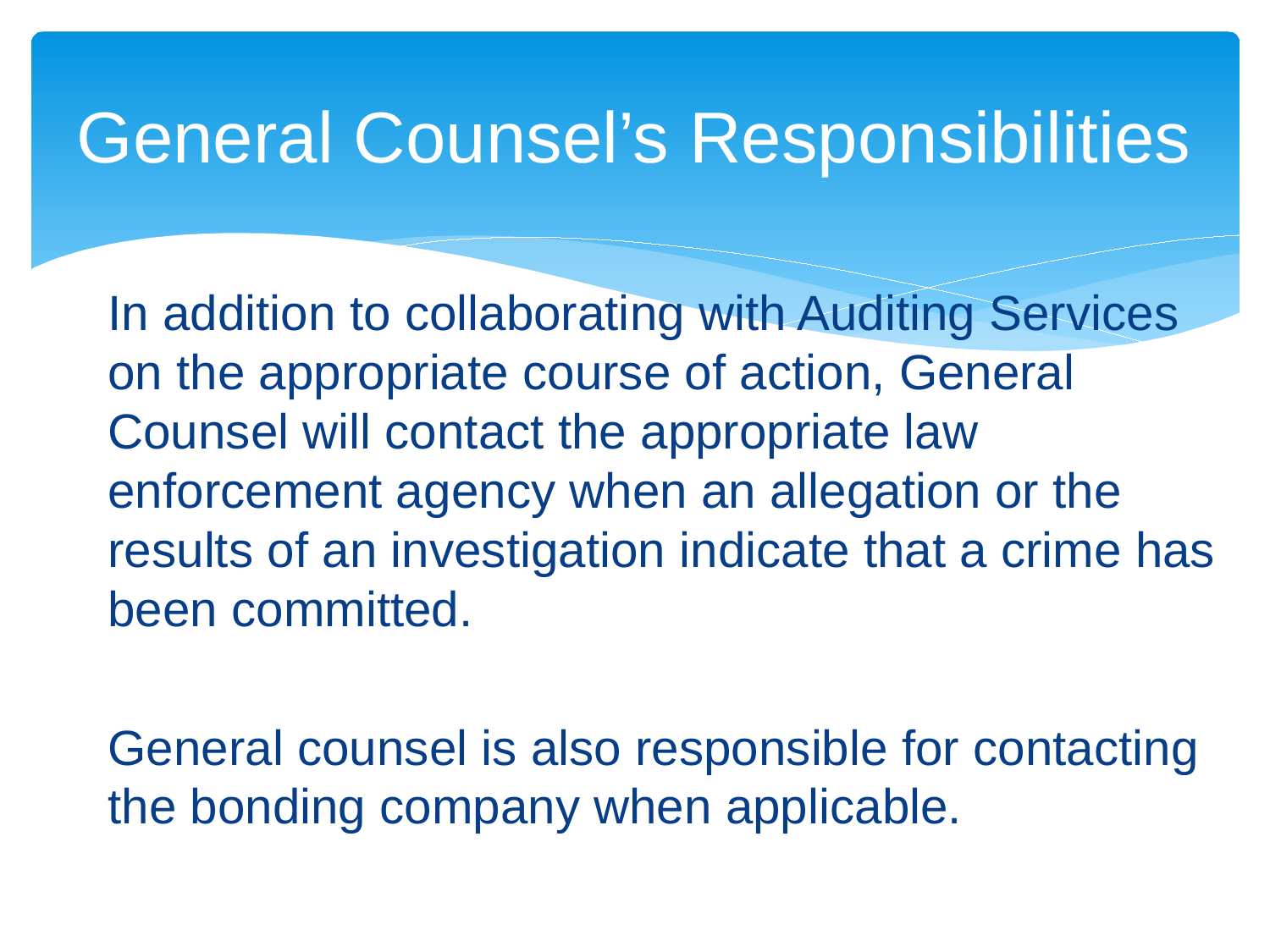

# General Counsel’s Responsibilities
In addition to collaborating with Auditing Services on the appropriate course of action, General Counsel will contact the appropriate law enforcement agency when an allegation or the results of an investigation indicate that a crime has been committed.

General counsel is also responsible for contacting the bonding company when applicable.